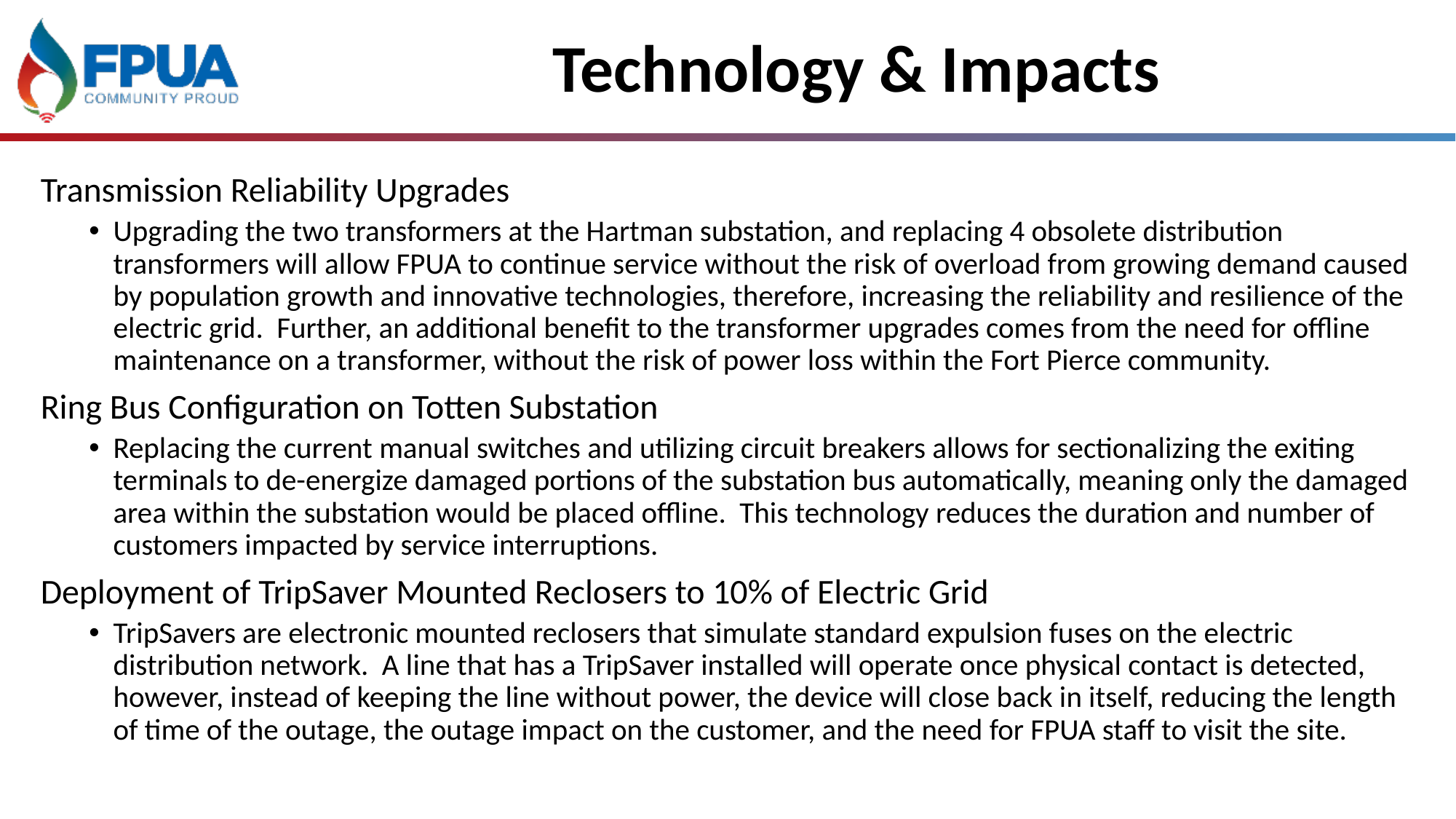

# Technology & Impacts
Transmission Reliability Upgrades
Upgrading the two transformers at the Hartman substation, and replacing 4 obsolete distribution transformers will allow FPUA to continue service without the risk of overload from growing demand caused by population growth and innovative technologies, therefore, increasing the reliability and resilience of the electric grid.  Further, an additional benefit to the transformer upgrades comes from the need for offline maintenance on a transformer, without the risk of power loss within the Fort Pierce community.
Ring Bus Configuration on Totten Substation
Replacing the current manual switches and utilizing circuit breakers allows for sectionalizing the exiting terminals to de-energize damaged portions of the substation bus automatically, meaning only the damaged area within the substation would be placed offline.  This technology reduces the duration and number of customers impacted by service interruptions.
Deployment of TripSaver Mounted Reclosers to 10% of Electric Grid
TripSavers are electronic mounted reclosers that simulate standard expulsion fuses on the electric distribution network.  A line that has a TripSaver installed will operate once physical contact is detected, however, instead of keeping the line without power, the device will close back in itself, reducing the length of time of the outage, the outage impact on the customer, and the need for FPUA staff to visit the site.